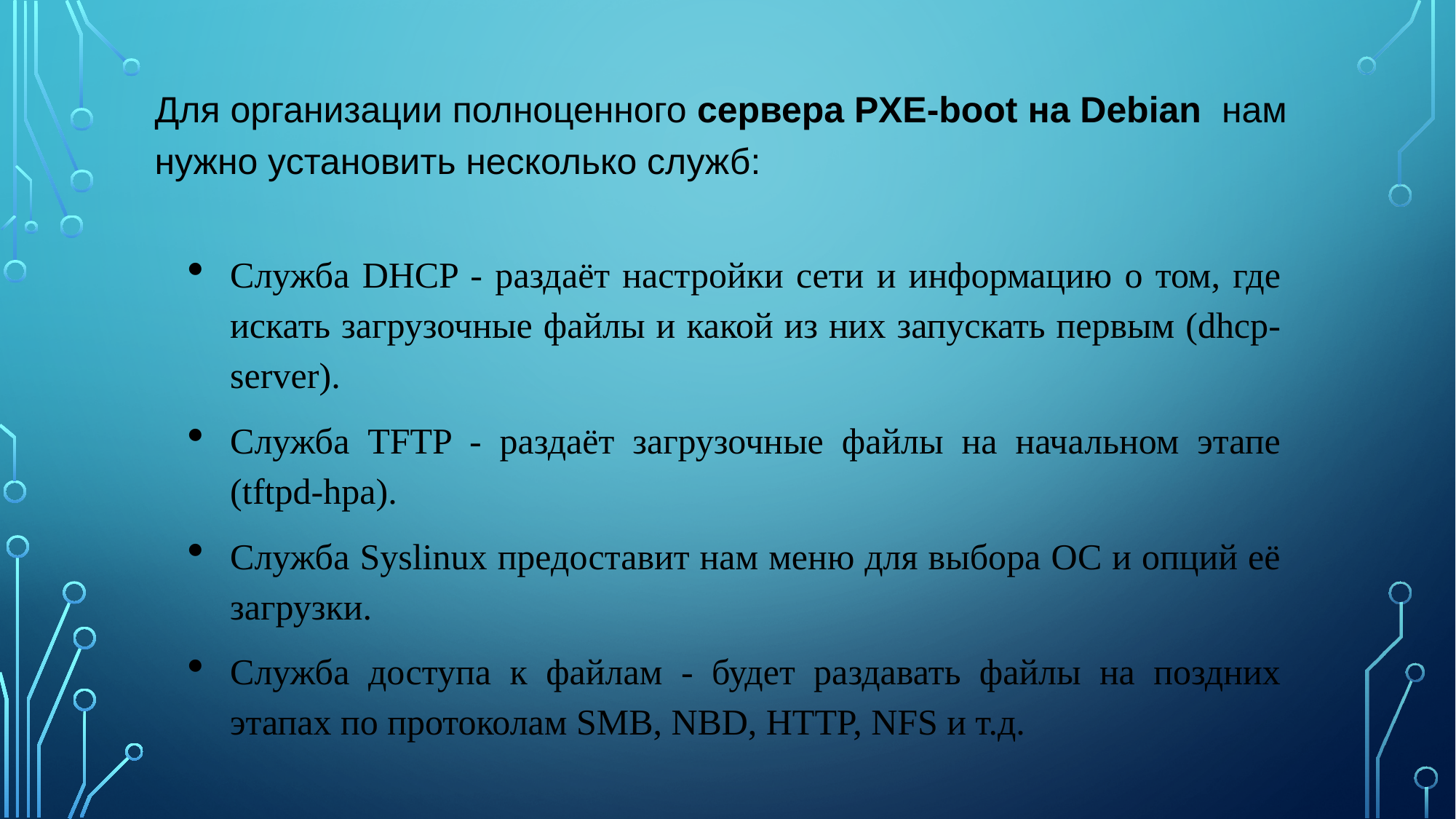

Для организации полноценного сервера PXE-boot на Debian  нам нужно установить несколько служб:
Служба DHCP - раздаёт настройки сети и информацию о том, где искать загрузочные файлы и какой из них запускать первым (dhcp-server).
Служба TFTP - раздаёт загрузочные файлы на начальном этапе (tftpd-hpa).
Служба Syslinux предоставит нам меню для выбора ОС и опций её загрузки.
Служба доступа к файлам - будет раздавать файлы на поздних этапах по протоколам SMB, NBD, HTTP, NFS и т.д.